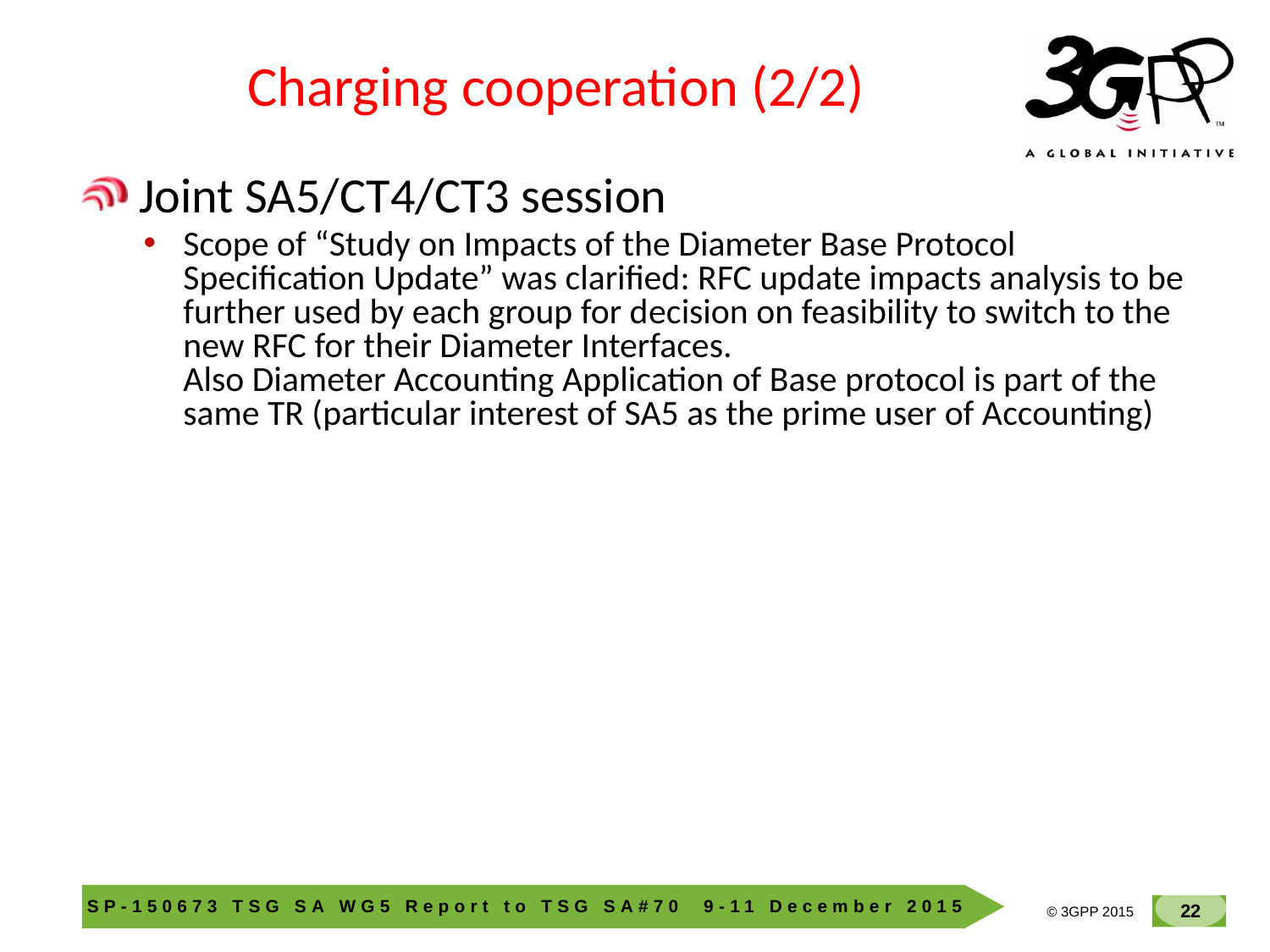

Charging cooperation (2/2)
 Joint SA5/CT4/CT3 session
Scope of “Study on Impacts of the Diameter Base Protocol Specification Update” was clarified: RFC update impacts analysis to be further used by each group for decision on feasibility to switch to the new RFC for their Diameter Interfaces.
Also Diameter Accounting Application of Base protocol is part of the same TR (particular interest of SA5 as the prime user of Accounting)